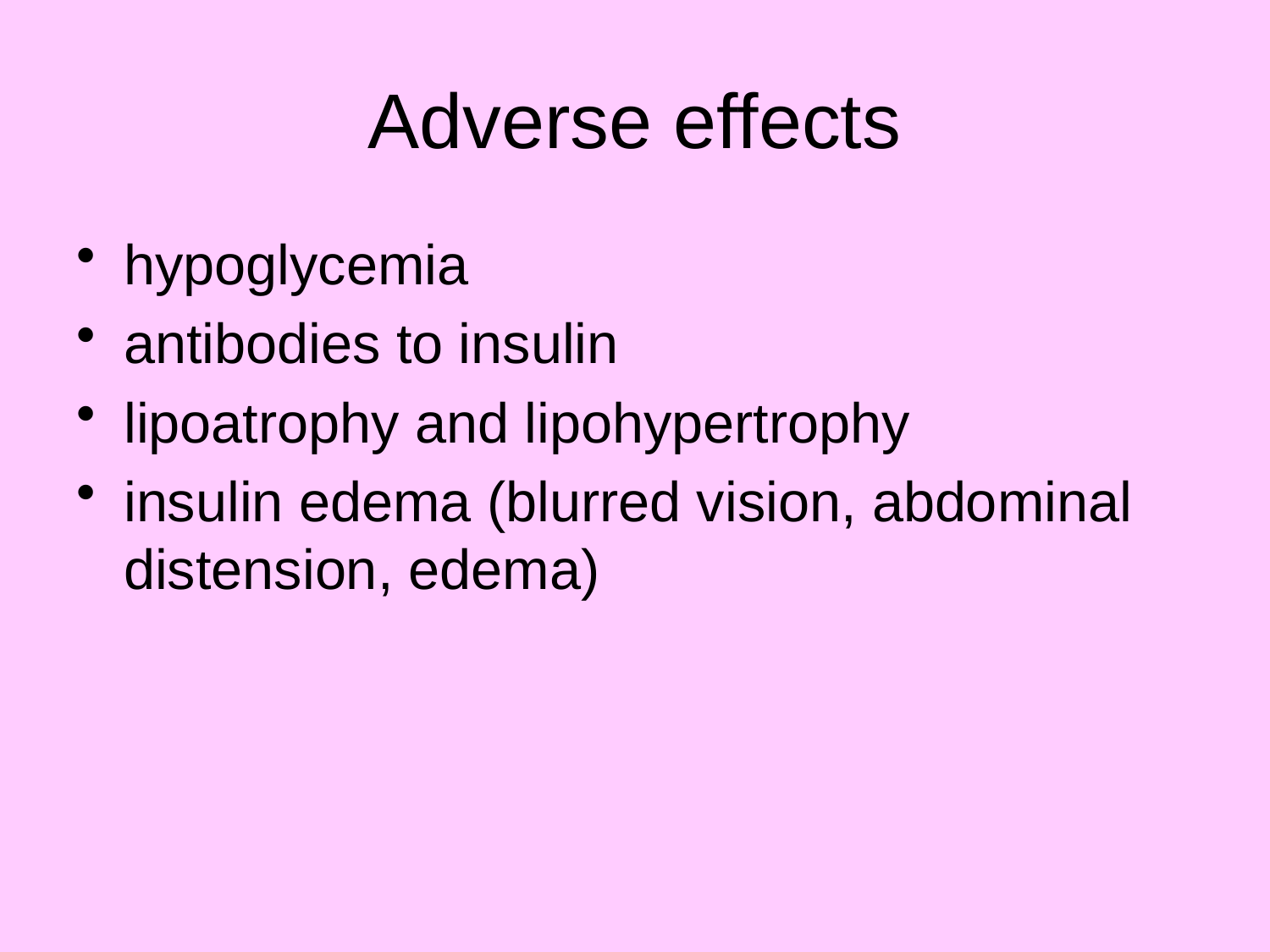

# Adverse effects
hypoglycemia
antibodies to insulin
lipoatrophy and lipohypertrophy
insulin edema (blurred vision, abdominal distension, edema)